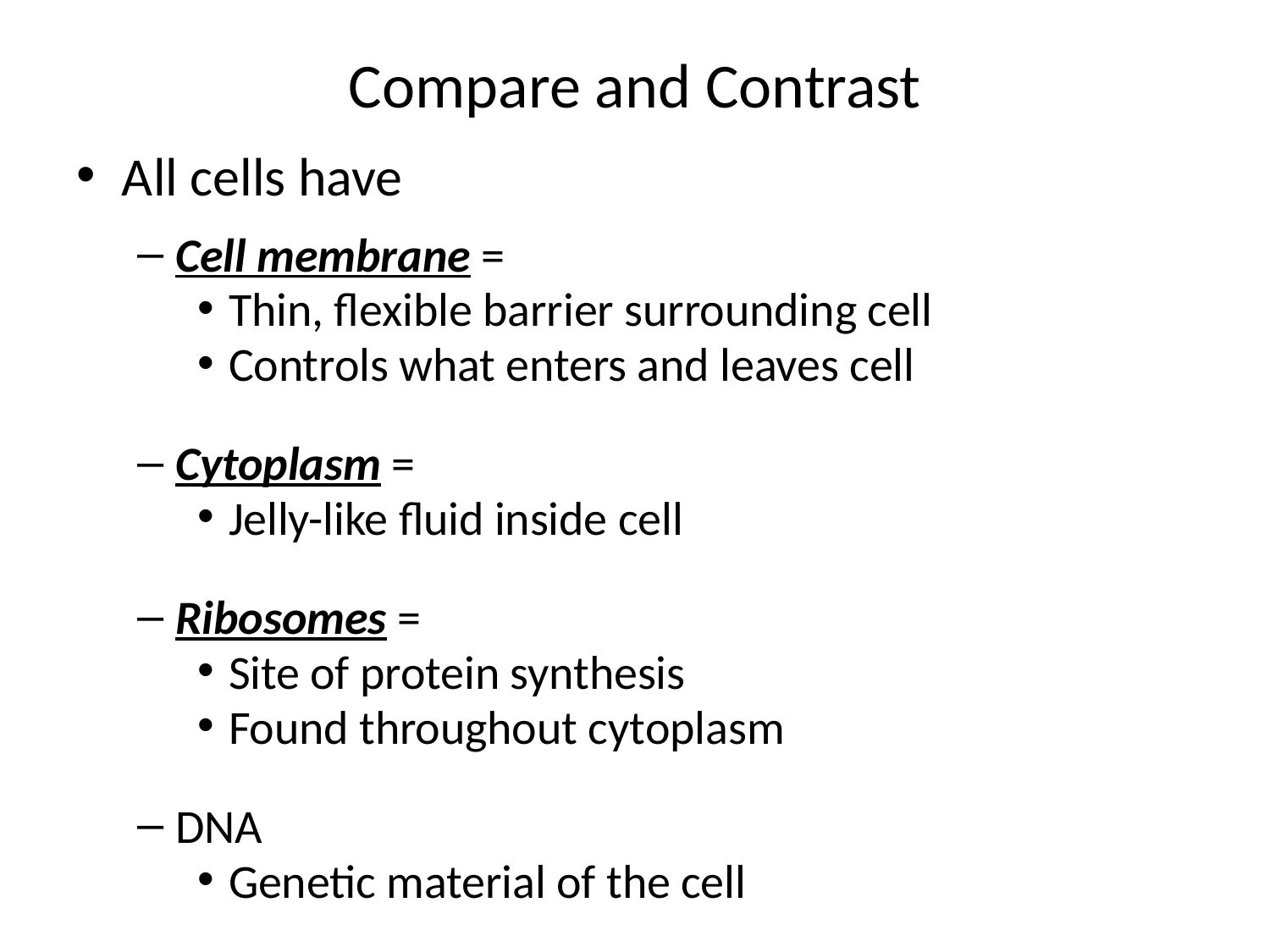

# Compare and Contrast
All cells have

Cell membrane =
Thin, flexible barrier surrounding cell
Controls what enters and leaves cell

Cytoplasm =
Jelly-like fluid inside cell

Ribosomes =
Site of protein synthesis
Found throughout cytoplasm

DNA
Genetic material of the cell